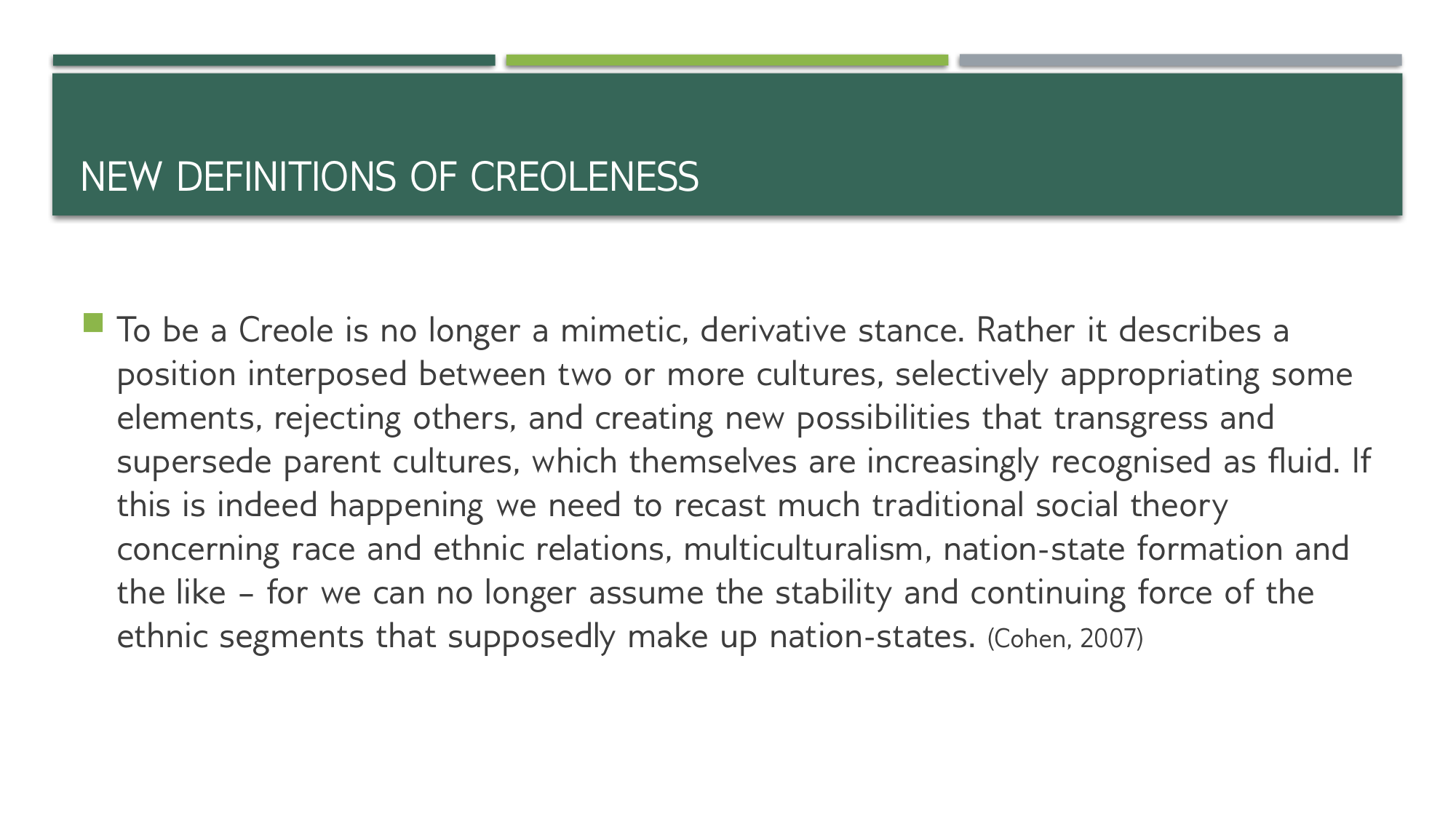

# new definitions of creoleness
To be a Creole is no longer a mimetic, derivative stance. Rather it describes a position interposed between two or more cultures, selectively appropriating some elements, rejecting others, and creating new possibilities that transgress and supersede parent cultures, which themselves are increasingly recognised as fluid. If this is indeed happening we need to recast much traditional social theory concerning race and ethnic relations, multiculturalism, nation-state formation and the like – for we can no longer assume the stability and continuing force of the ethnic segments that supposedly make up nation-states. (Cohen, 2007)